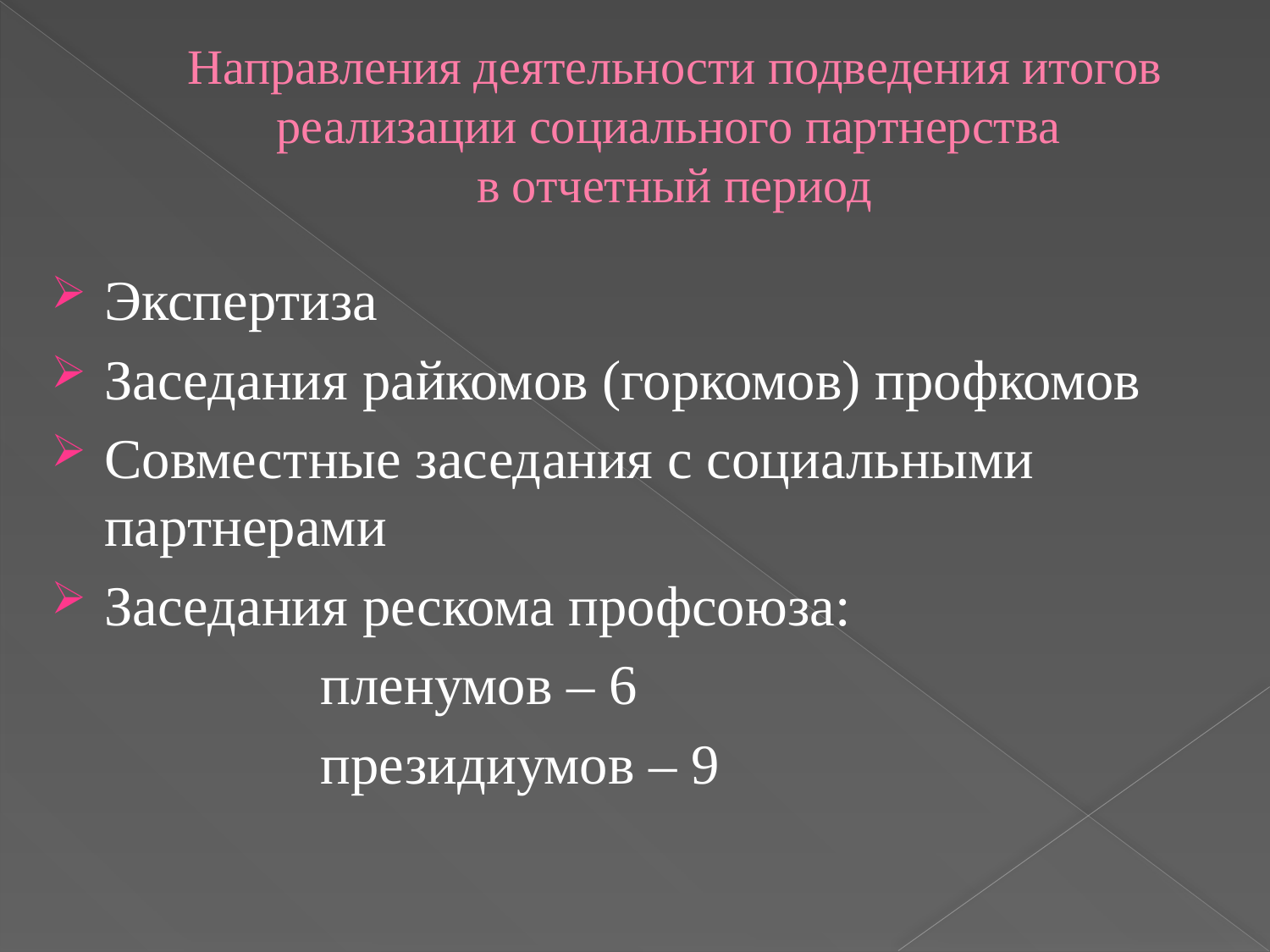

# Направления деятельности подведения итогов реализации социального партнерства в отчетный период
Экспертиза
Заседания райкомов (горкомов) профкомов
Совместные заседания с социальными партнерами
Заседания рескома профсоюза:
                   пленумов – 6
                   президиумов – 9